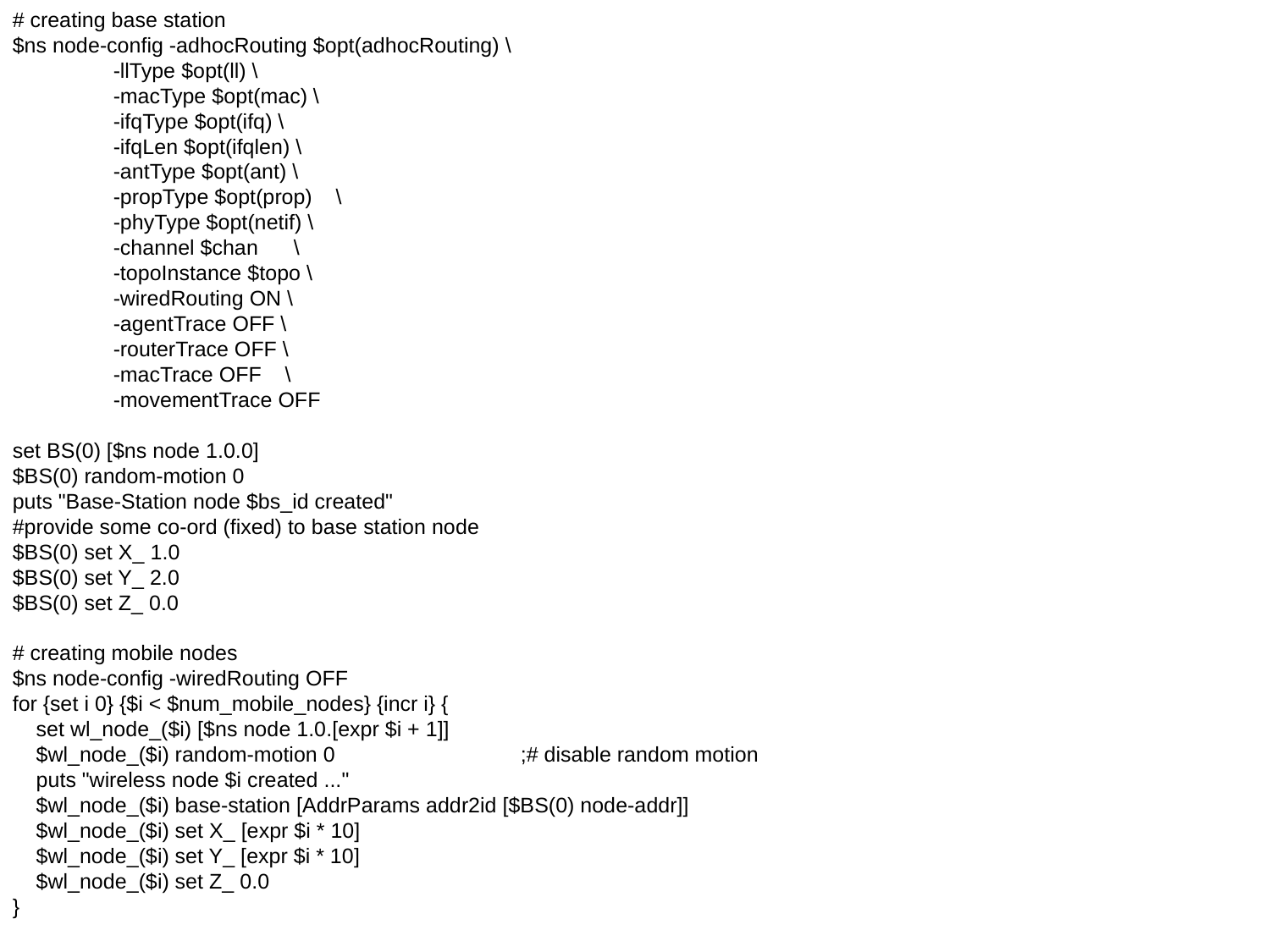

# creating base station
$ns node-config -adhocRouting $opt(adhocRouting) \
                 -llType $opt(ll) \
                 -macType $opt(mac) \
                 -ifqType $opt(ifq) \
                 -ifqLen $opt(ifqlen) \
                 -antType $opt(ant) \
                 -propType $opt(prop)    \
                 -phyType $opt(netif) \
                 -channel $chan      \
                 -topoInstance $topo \
                 -wiredRouting ON \
                 -agentTrace OFF \
                 -routerTrace OFF \
                 -macTrace OFF    \
                 -movementTrace OFF

set BS(0) [$ns node 1.0.0]
$BS(0) random-motion 0
puts "Base-Station node $bs_id created"
#provide some co-ord (fixed) to base station node
$BS(0) set X_ 1.0
$BS(0) set Y_ 2.0
$BS(0) set Z_ 0.0

# creating mobile nodes
$ns node-config -wiredRouting OFF
for {set i 0} {$i < $num_mobile_nodes} {incr i} {
    set wl_node_($i) [$ns node 1.0.[expr $i + 1]]
    $wl_node_($i) random-motion 0		;# disable random motion
    puts "wireless node $i created ..."
    $wl_node_($i) base-station [AddrParams addr2id [$BS(0) node-addr]]
    $wl_node_($i) set X_ [expr $i * 10]
    $wl_node_($i) set Y_ [expr $i * 10]
    $wl_node_($i) set Z_ 0.0
}